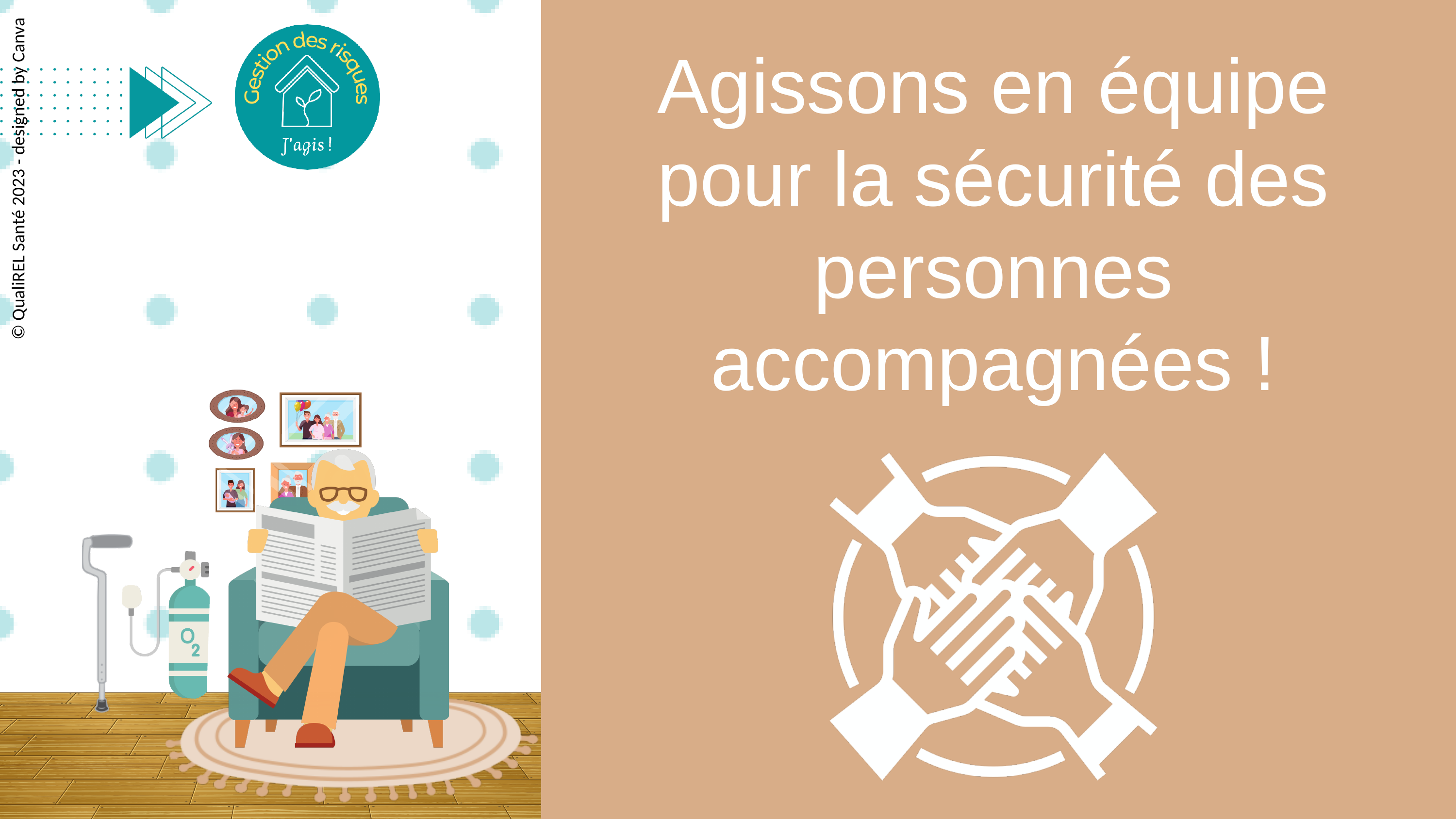

Agissons en équipe pour la sécurité des personnes accompagnées !

© QualiREL Santé 2023 - designed by Canva